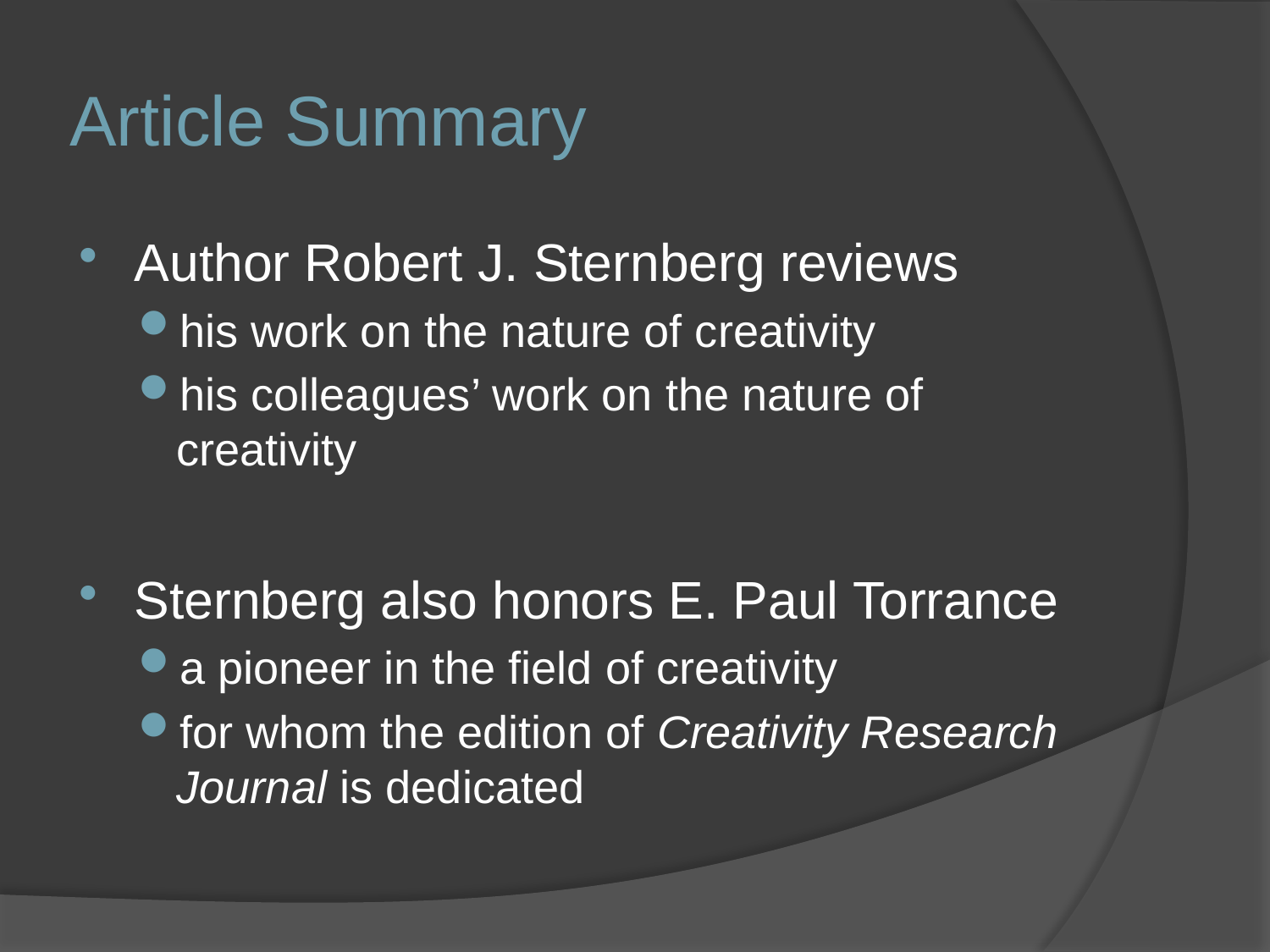

# Article Summary
Author Robert J. Sternberg reviews
his work on the nature of creativity
his colleagues’ work on the nature of creativity

Sternberg also honors E. Paul Torrance
a pioneer in the field of creativity
for whom the edition of Creativity Research Journal is dedicated